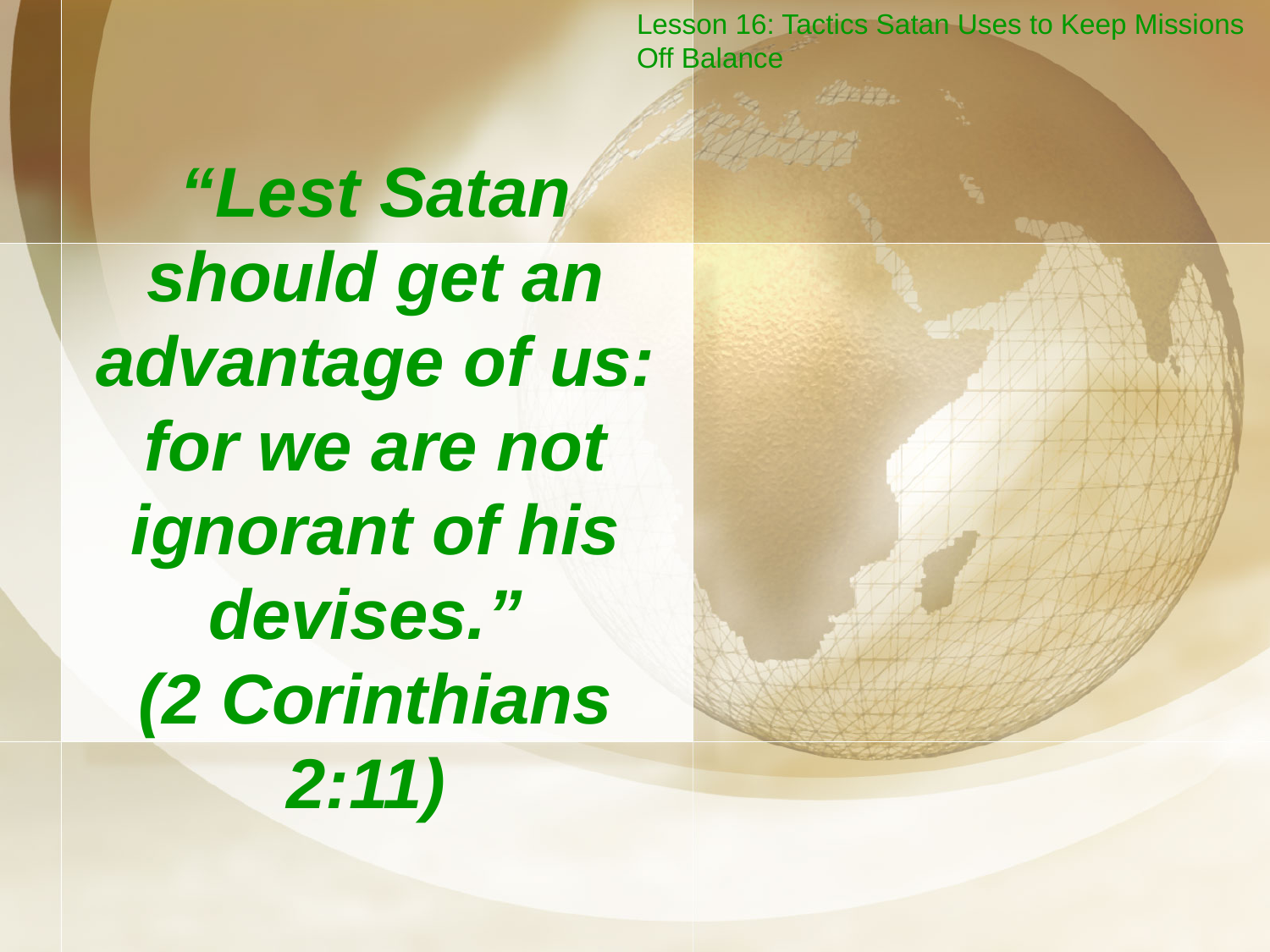

Lesson 16: Tactics Satan Uses to Keep Missions Off Balance
“Lest Satan should get an advantage of us: for we are not ignorant of his devises.”
(2 Corinthians 2:11)